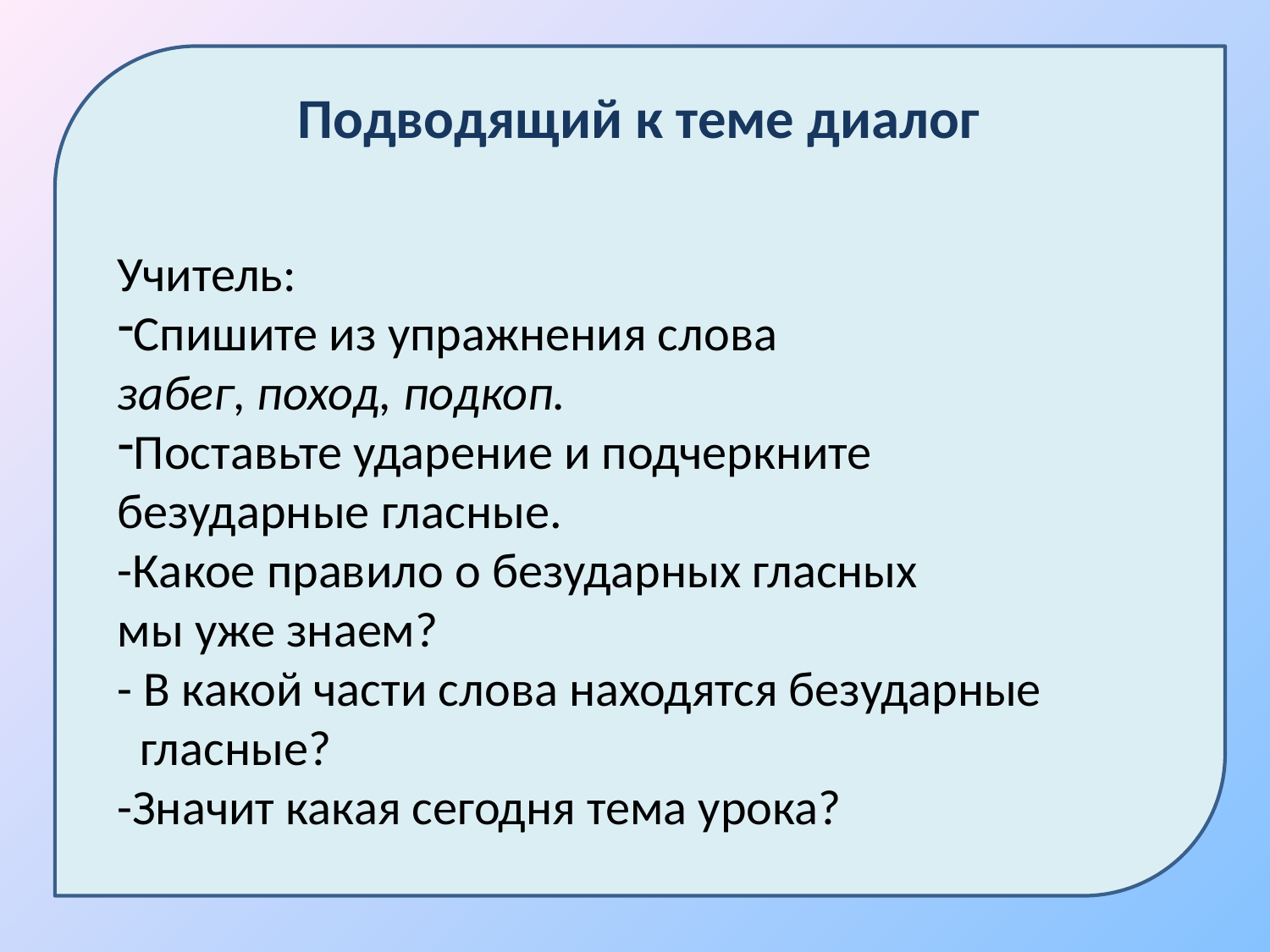

Подводящий к теме диалог
Учитель:
Спишите из упражнения слова
забег, поход, подкоп.
Поставьте ударение и подчеркните
безударные гласные.
-Какое правило о безударных гласных
мы уже знаем?
- В какой части слова находятся безударные
  гласные?
-Значит какая сегодня тема урока?